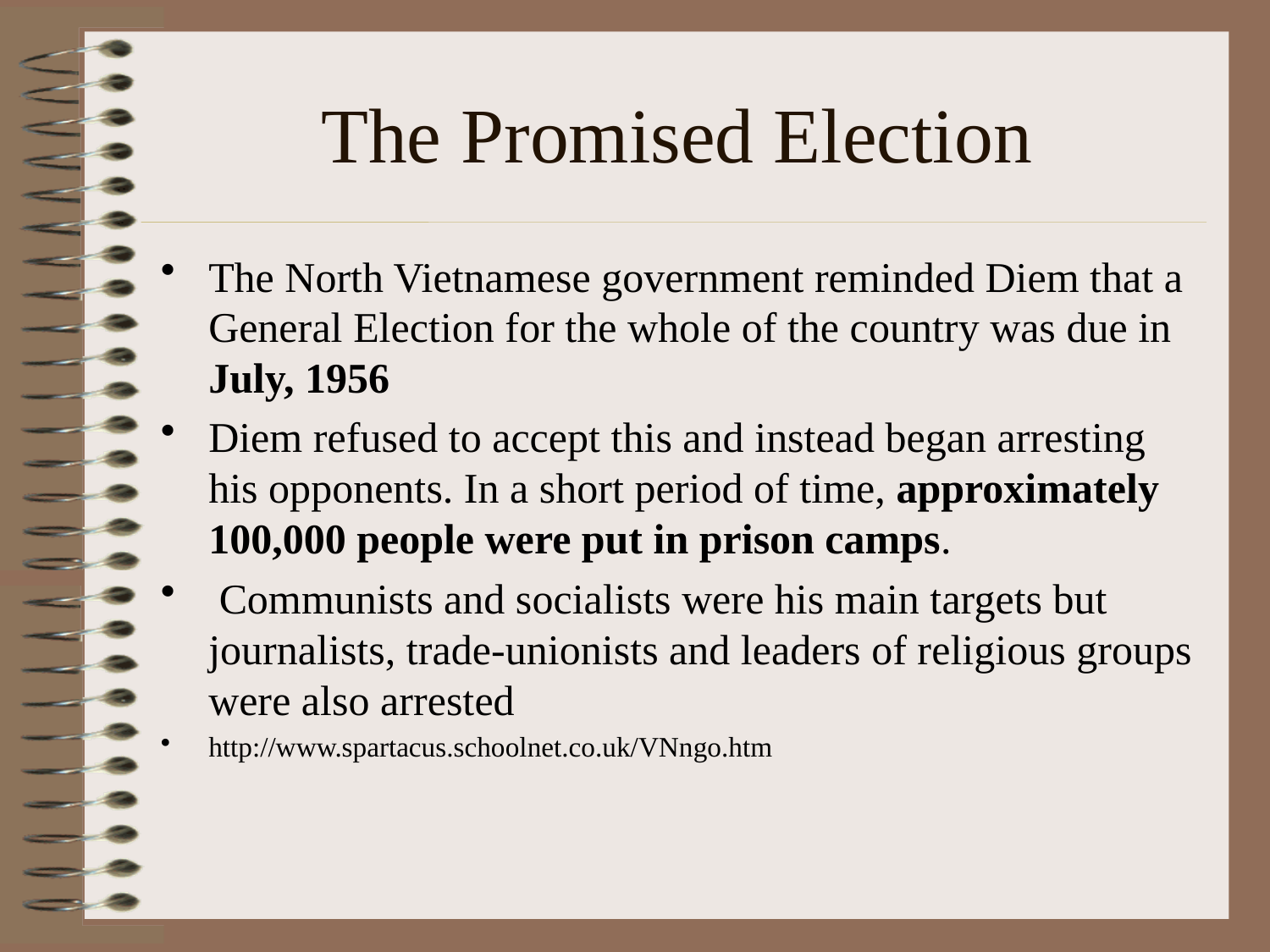

# The Promised Election
The North Vietnamese government reminded Diem that a General Election for the whole of the country was due in July, 1956
Diem refused to accept this and instead began arresting his opponents. In a short period of time, approximately 100,000 people were put in prison camps.
 Communists and socialists were his main targets but journalists, trade-unionists and leaders of religious groups were also arrested
http://www.spartacus.schoolnet.co.uk/VNngo.htm